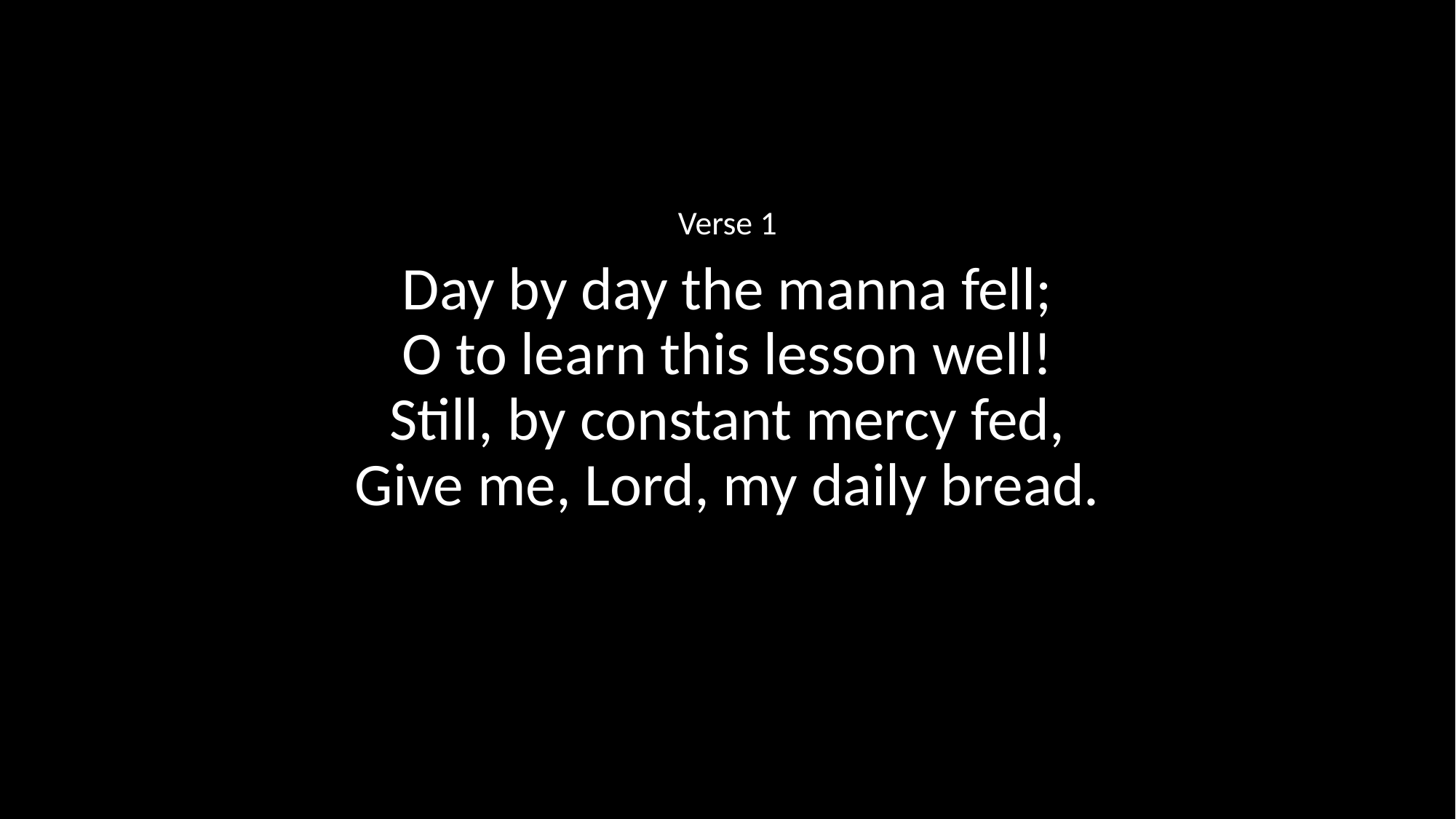

Verse 1
Day by day the manna fell;
O to learn this lesson well!
Still, by constant mercy fed,
Give me, Lord, my daily bread.